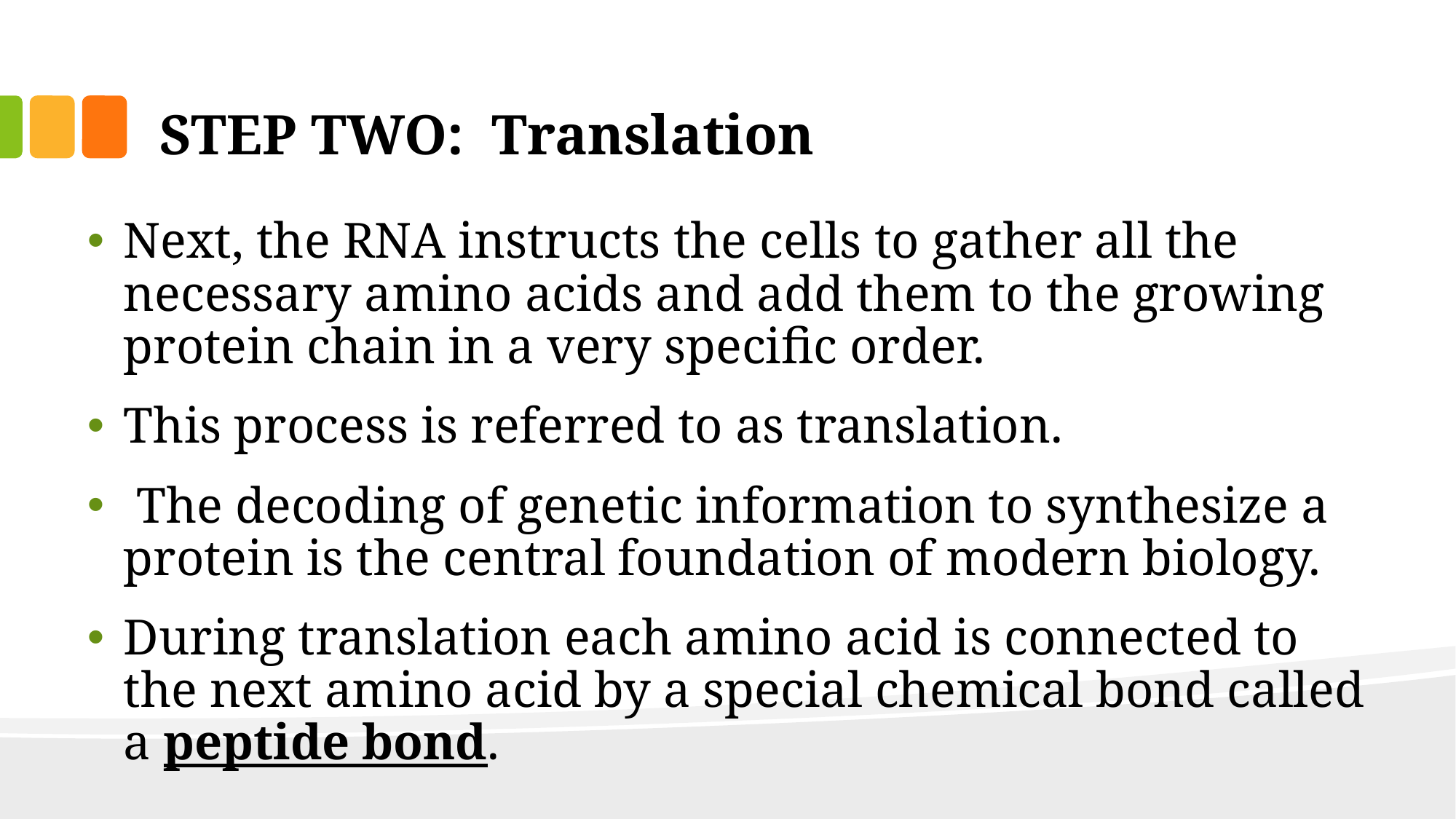

# STEP TWO:  Translation
Next, the RNA instructs the cells to gather all the necessary amino acids and add them to the growing protein chain in a very specific order.
This process is referred to as translation.
 The decoding of genetic information to synthesize a protein is the central foundation of modern biology.
During translation each amino acid is connected to the next amino acid by a special chemical bond called a peptide bond.